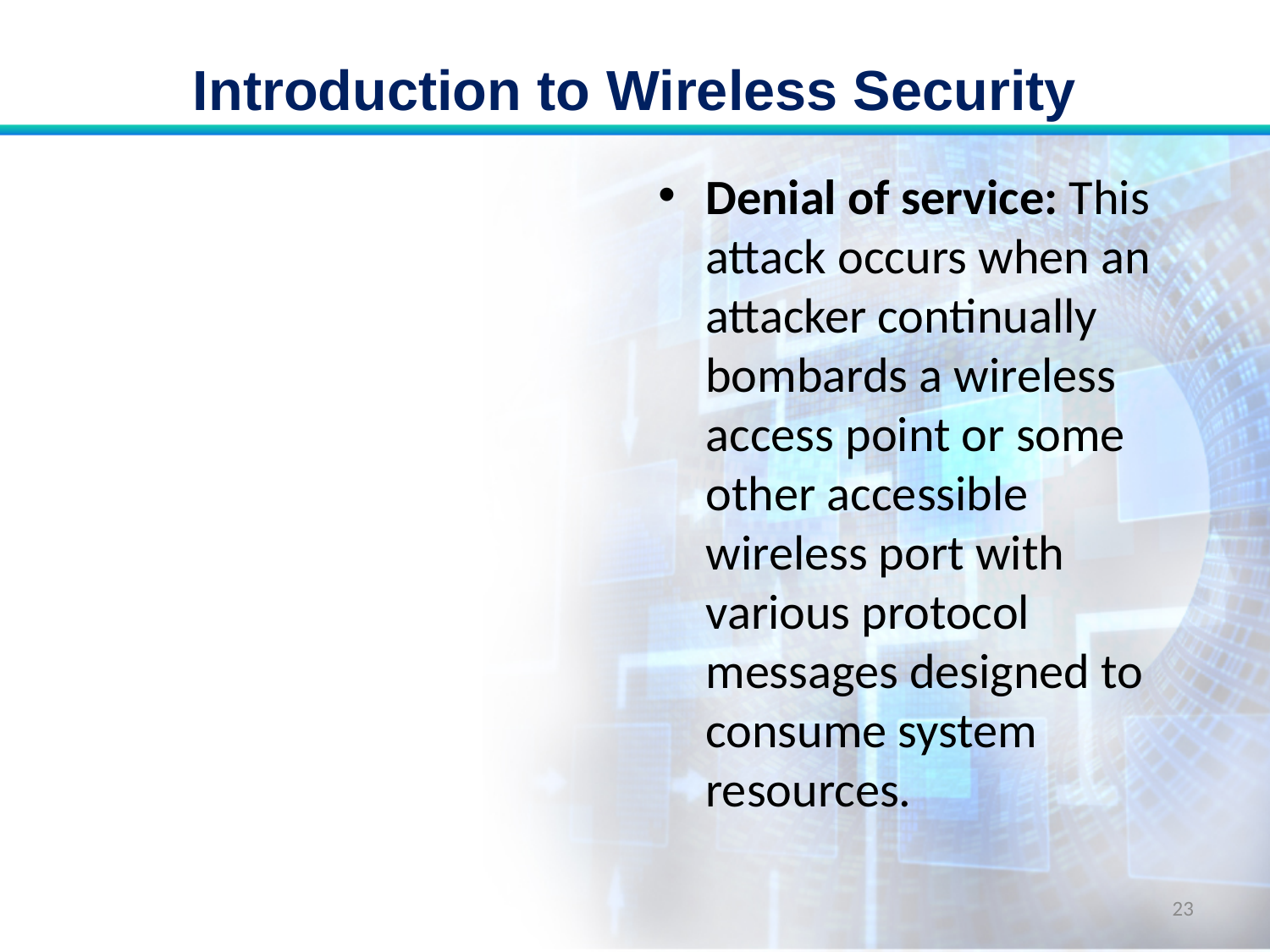

# Introduction to Wireless Security
Denial of service: This attack occurs when an attacker continually bombards a wireless access point or some other accessible wireless port with various protocol messages designed to consume system resources.
23